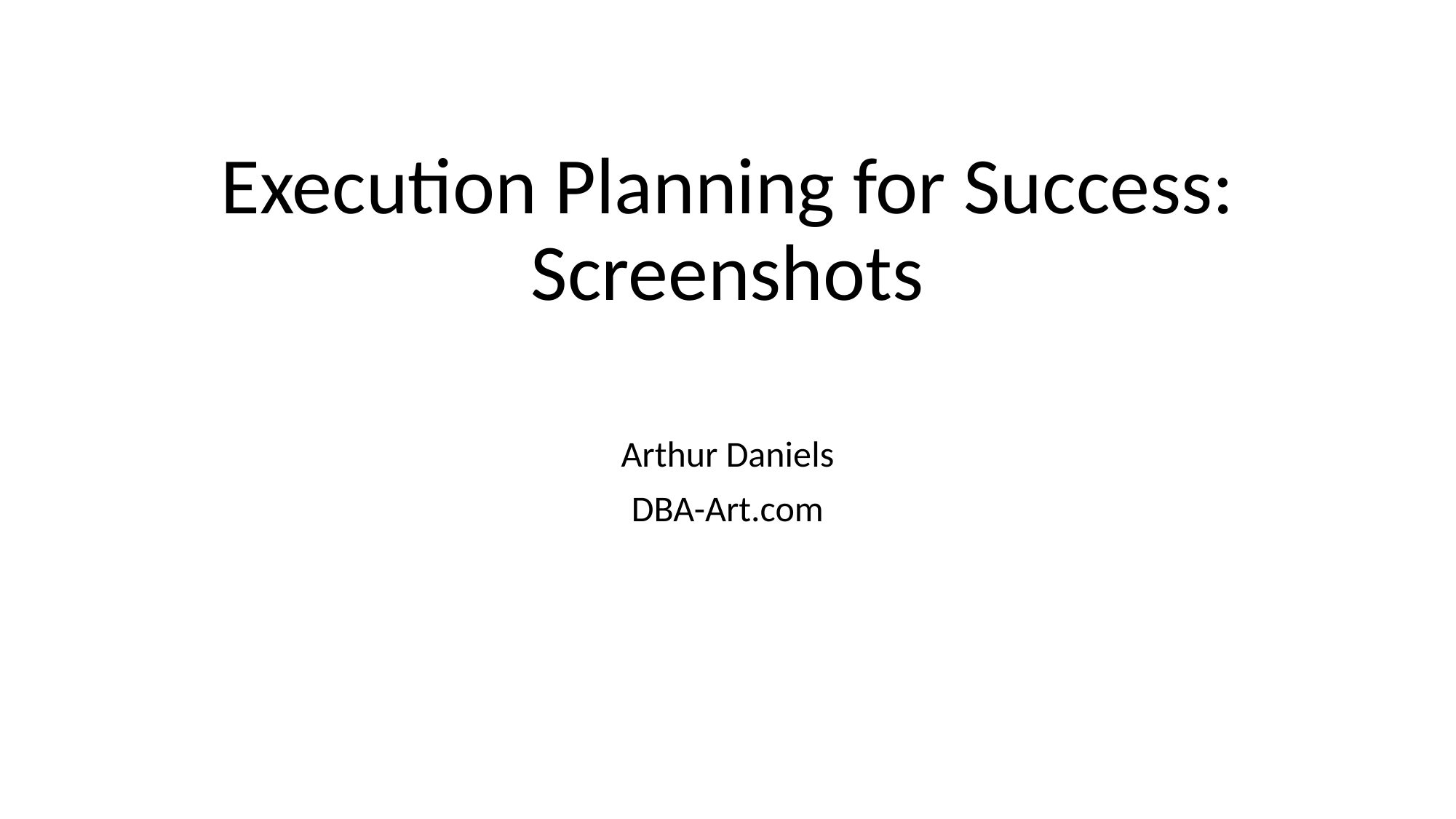

# Execution Planning for Success: Screenshots
Arthur Daniels
DBA-Art.com